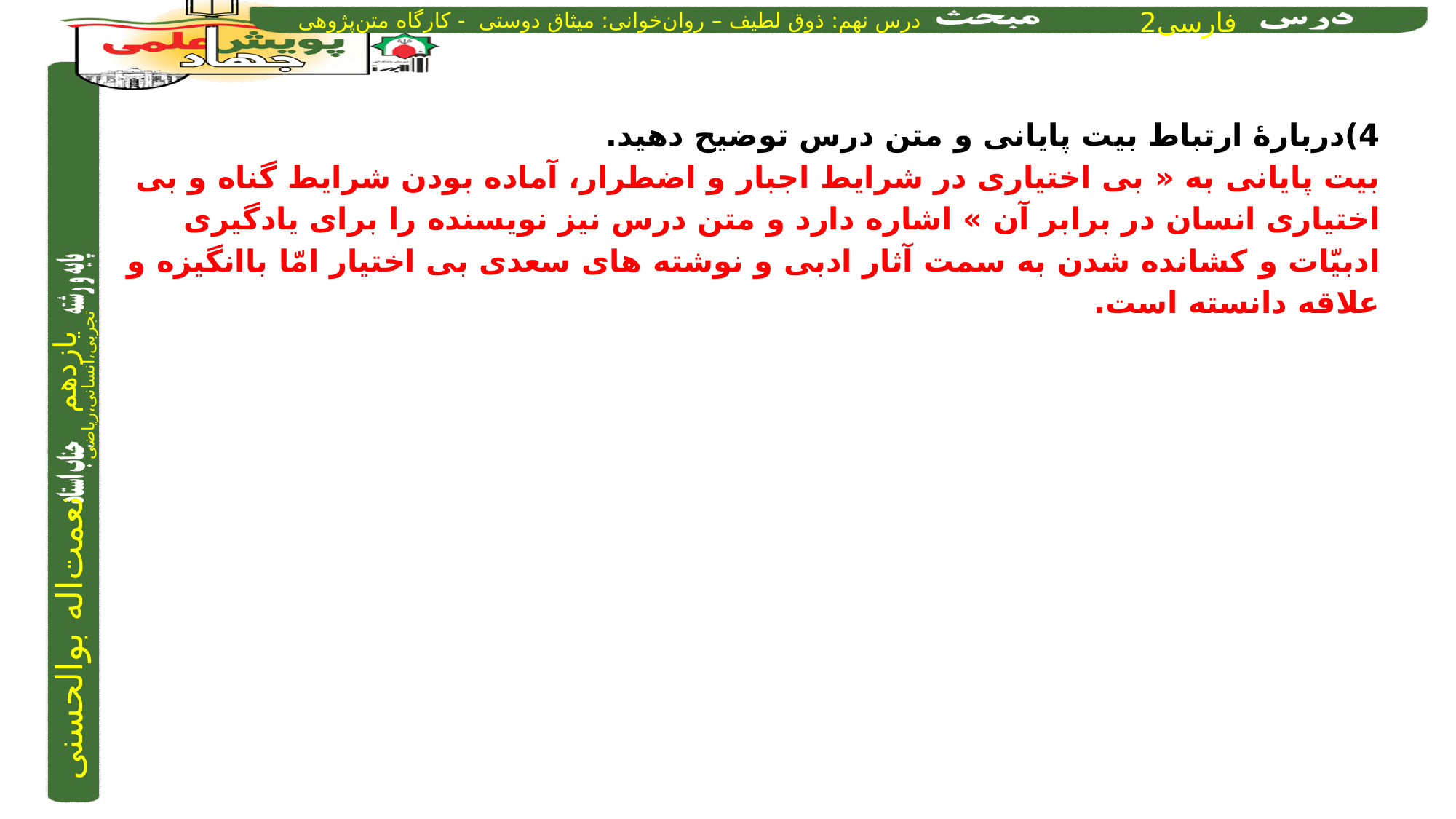

4)دربارۀ ارتباط بیت پایانی و متن درس توضیح دهید.
بیت پایانی به « بی اختیاری در شرایط اجبار و اضطرار، آماده بودن شرایط گناه و بی اختیاری انسان در برابر آن » اشاره دارد و متن درس نیز نویسنده را برای یادگیری ادبیّات و کشانده شدن به سمت آثار ادبی و نوشته های سعدی بی اختیار امّا باانگیزه و علاقه دانسته است.